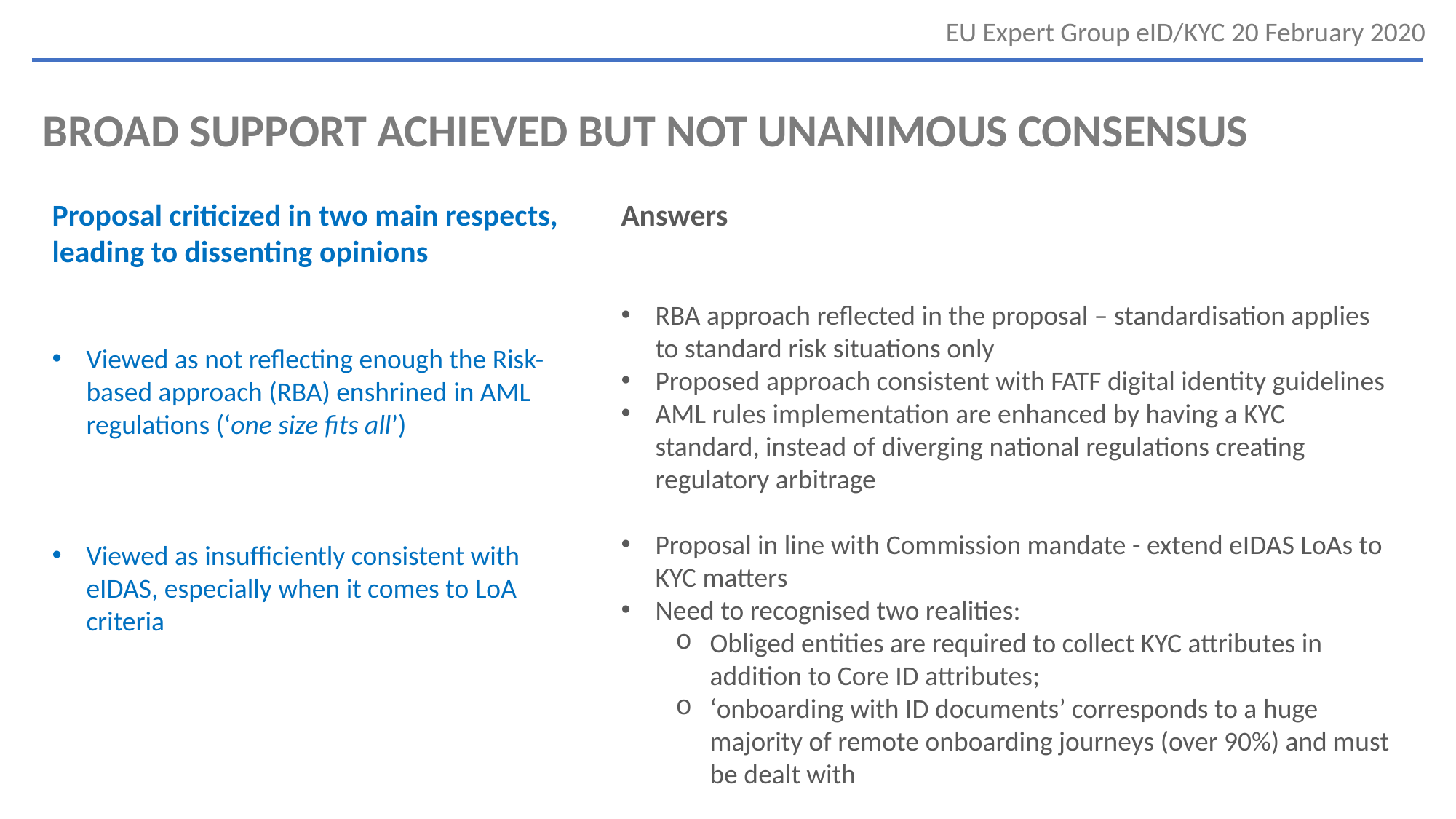

# BROAD SUPPORT ACHIEVED BUT NOT UNANIMOUS CONSENSUS
Proposal criticized in two main respects, leading to dissenting opinions

Viewed as not reflecting enough the Risk-based approach (RBA) enshrined in AML regulations (‘one size fits all’)

Viewed as insufficiently consistent with eIDAS, especially when it comes to LoA criteria

Answers

RBA approach reflected in the proposal – standardisation applies to standard risk situations only
Proposed approach consistent with FATF digital identity guidelines
AML rules implementation are enhanced by having a KYC standard, instead of diverging national regulations creating regulatory arbitrage

Proposal in line with Commission mandate - extend eIDAS LoAs to KYC matters
Need to recognised two realities:
Obliged entities are required to collect KYC attributes in addition to Core ID attributes;
‘onboarding with ID documents’ corresponds to a huge majority of remote onboarding journeys (over 90%) and must be dealt with